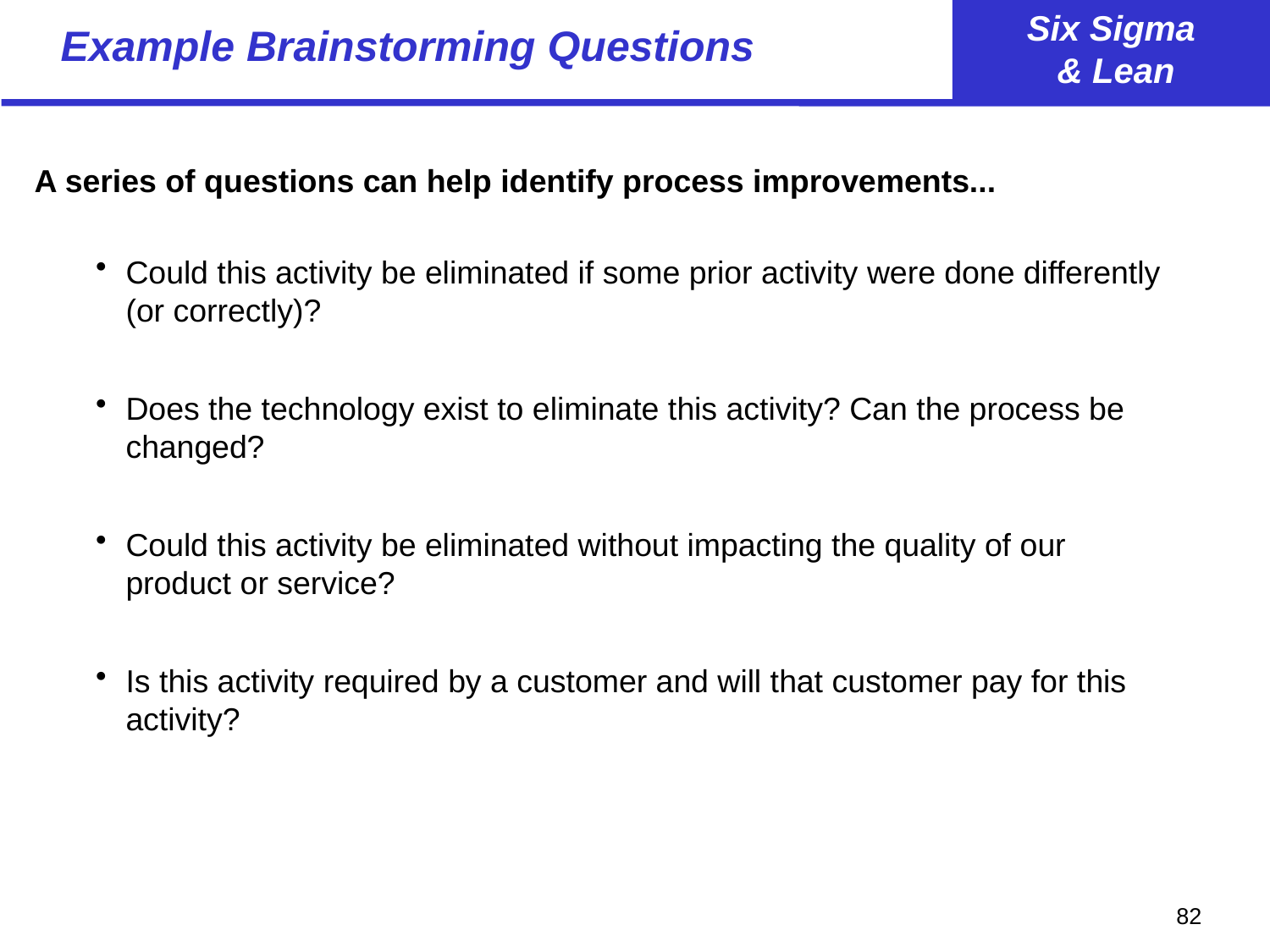

# Example Brainstorming Questions
A series of questions can help identify process improvements...
Could this activity be eliminated if some prior activity were done differently (or correctly)?

Does the technology exist to eliminate this activity? Can the process be changed?

Could this activity be eliminated without impacting the quality of our product or service?

Is this activity required by a customer and will that customer pay for this activity?